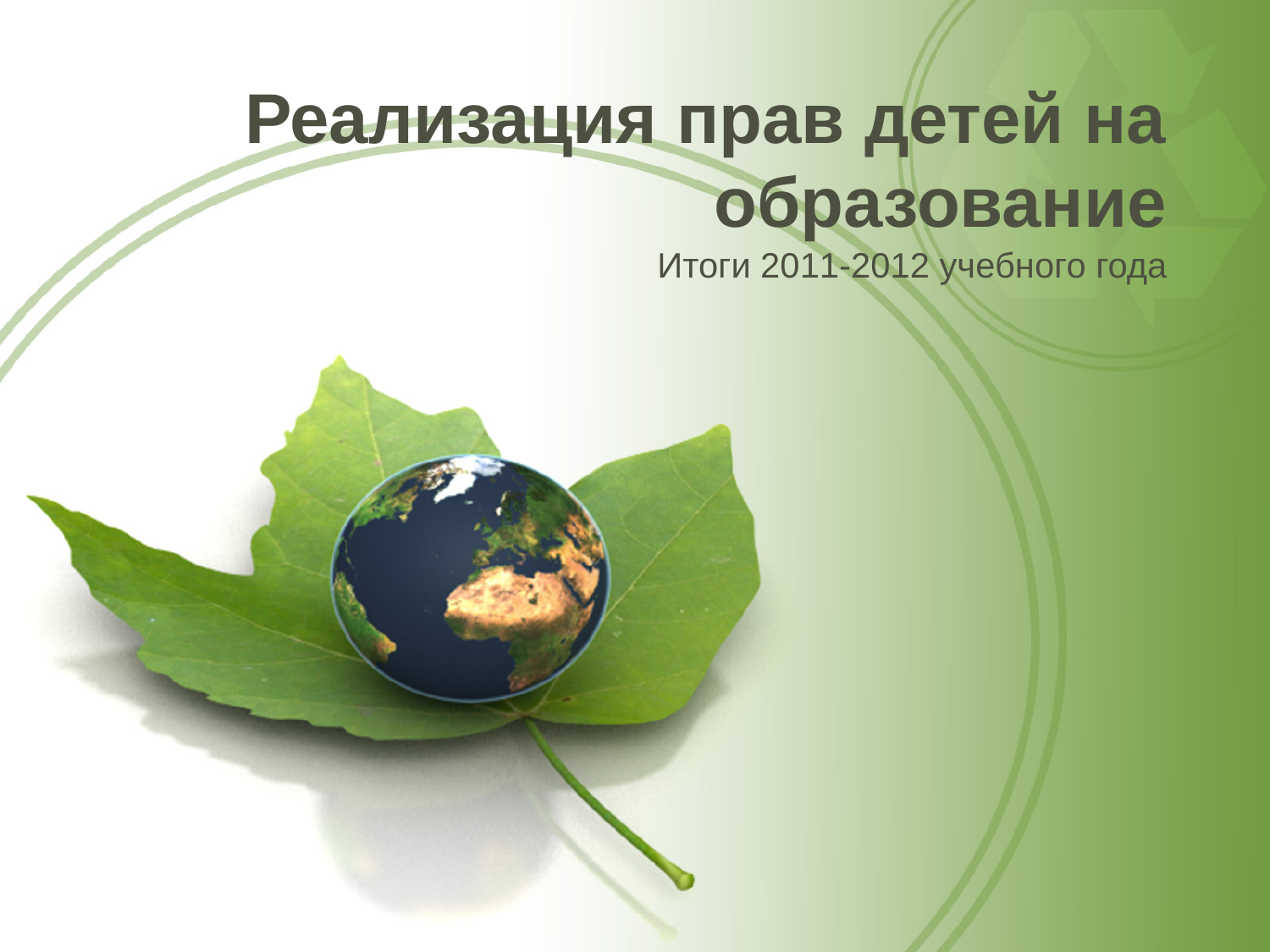

# Реализация прав детей на образование
Итоги 2011-2012 учебного года